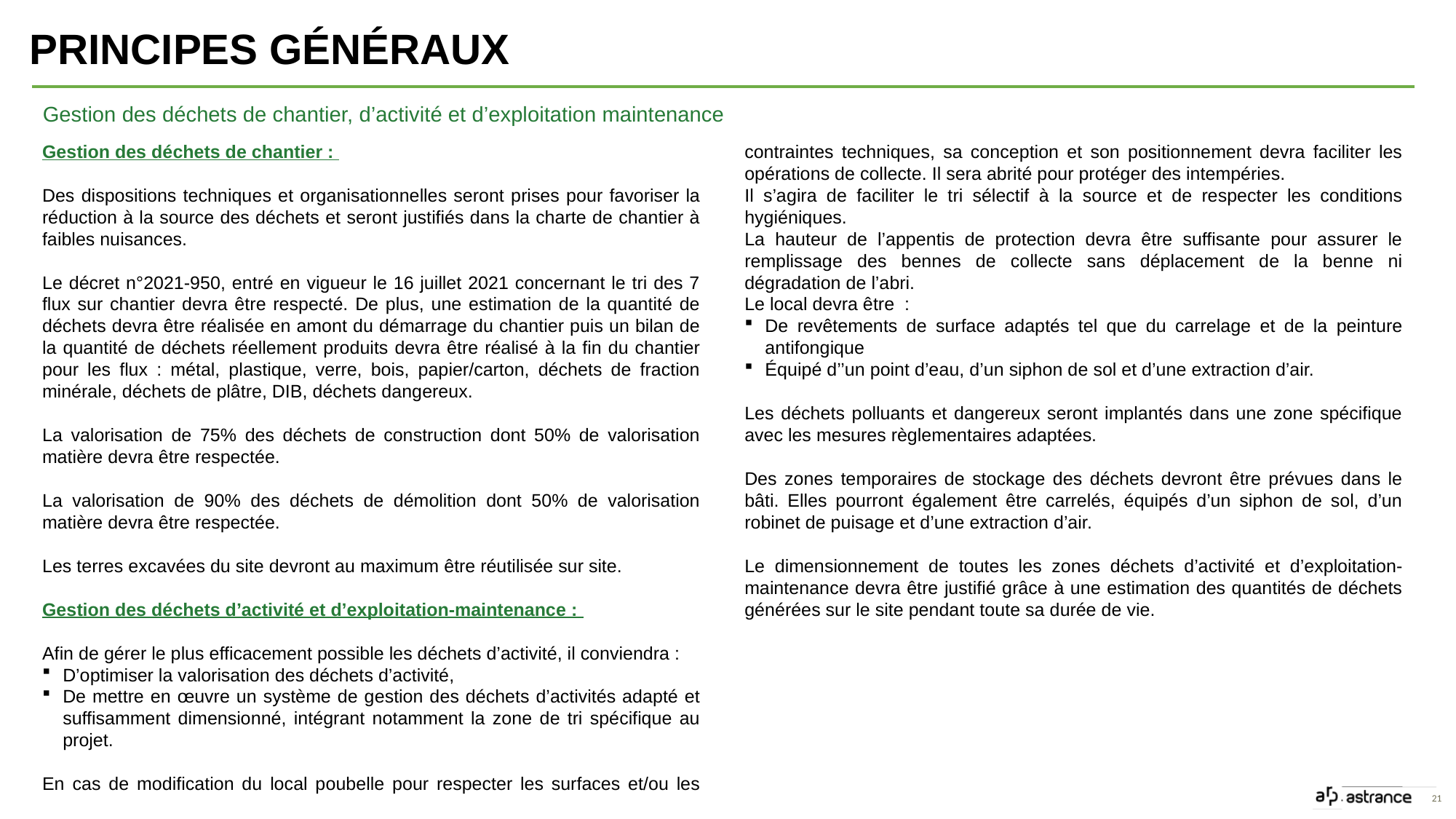

Principes généraux
Gestion des déchets de chantier, d’activité et d’exploitation maintenance
Gestion des déchets de chantier :

Des dispositions techniques et organisationnelles seront prises pour favoriser la réduction à la source des déchets et seront justifiés dans la charte de chantier à faibles nuisances.

Le décret n°2021-950, entré en vigueur le 16 juillet 2021 concernant le tri des 7 flux sur chantier devra être respecté. De plus, une estimation de la quantité de déchets devra être réalisée en amont du démarrage du chantier puis un bilan de la quantité de déchets réellement produits devra être réalisé à la fin du chantier pour les flux : métal, plastique, verre, bois, papier/carton, déchets de fraction minérale, déchets de plâtre, DIB, déchets dangereux.

La valorisation de 75% des déchets de construction dont 50% de valorisation matière devra être respectée.

La valorisation de 90% des déchets de démolition dont 50% de valorisation matière devra être respectée.

Les terres excavées du site devront au maximum être réutilisée sur site.

Gestion des déchets d’activité et d’exploitation-maintenance :

Afin de gérer le plus efficacement possible les déchets d’activité, il conviendra :
D’optimiser la valorisation des déchets d’activité,
De mettre en œuvre un système de gestion des déchets d’activités adapté et suffisamment dimensionné, intégrant notamment la zone de tri spécifique au projet.

En cas de modification du local poubelle pour respecter les surfaces et/ou les contraintes techniques, sa conception et son positionnement devra faciliter les opérations de collecte. Il sera abrité pour protéger des intempéries.
Il s’agira de faciliter le tri sélectif à la source et de respecter les conditions hygiéniques.
La hauteur de l’appentis de protection devra être suffisante pour assurer le remplissage des bennes de collecte sans déplacement de la benne ni dégradation de l’abri.
Le local devra être  :
De revêtements de surface adaptés tel que du carrelage et de la peinture antifongique
Équipé d’’un point d’eau, d’un siphon de sol et d’une extraction d’air.

Les déchets polluants et dangereux seront implantés dans une zone spécifique avec les mesures règlementaires adaptées.

Des zones temporaires de stockage des déchets devront être prévues dans le bâti. Elles pourront également être carrelés, équipés d’un siphon de sol, d’un robinet de puisage et d’une extraction d’air.

Le dimensionnement de toutes les zones déchets d’activité et d’exploitation-maintenance devra être justifié grâce à une estimation des quantités de déchets générées sur le site pendant toute sa durée de vie.

21